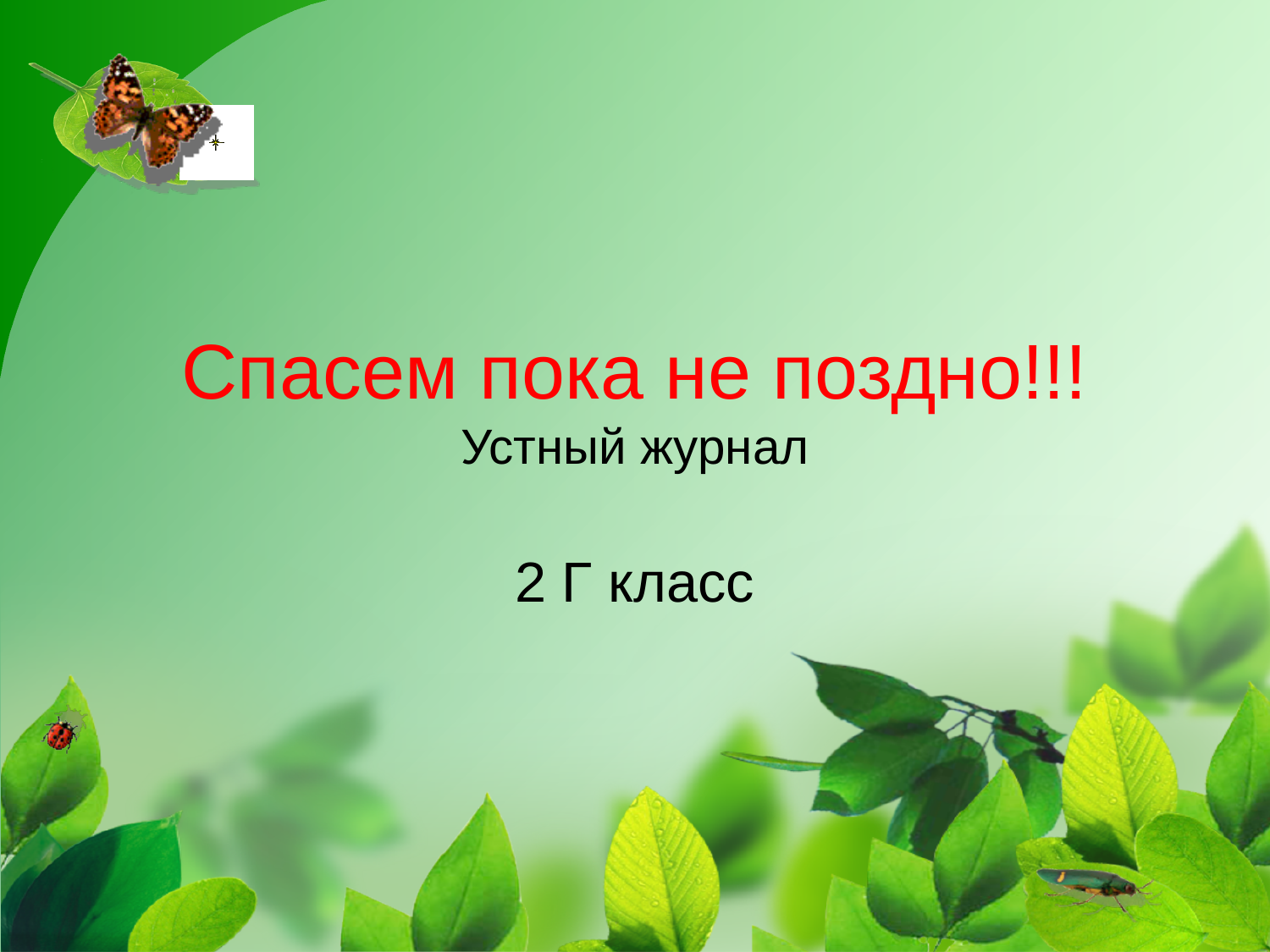

# Спасем пока не поздно!!! Устный журнал
2 Г класс